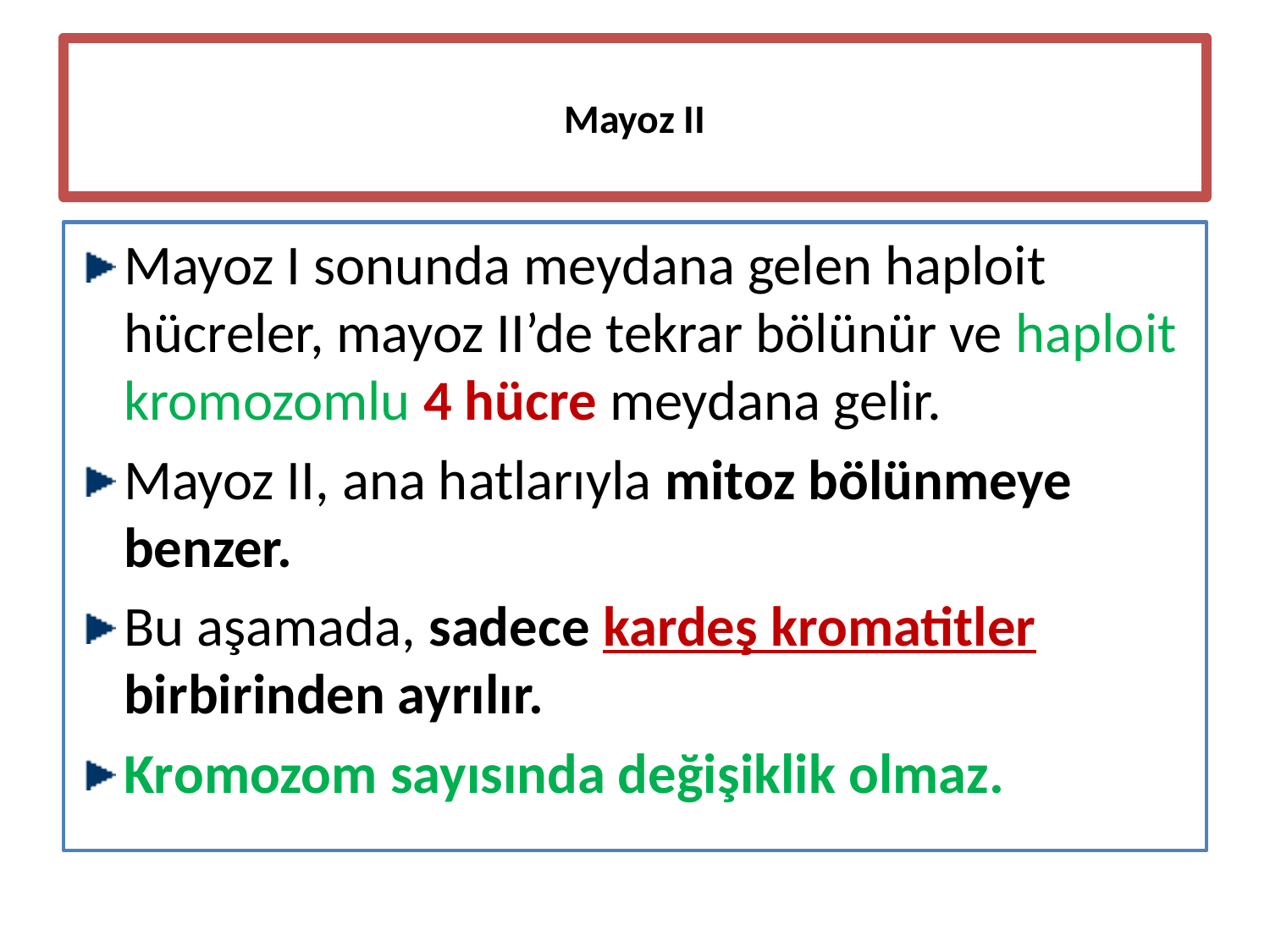

# Mayoz II
Mayoz I sonunda meydana gelen haploit hücreler, mayoz II’de tekrar bölünür ve haploit kromozomlu 4 hücre meydana gelir.
Mayoz II, ana hatlarıyla mitoz bölünmeye benzer.
Bu aşamada, sadece kardeş kromatitler birbirinden ayrılır.
Kromozom sayısında değişiklik olmaz.